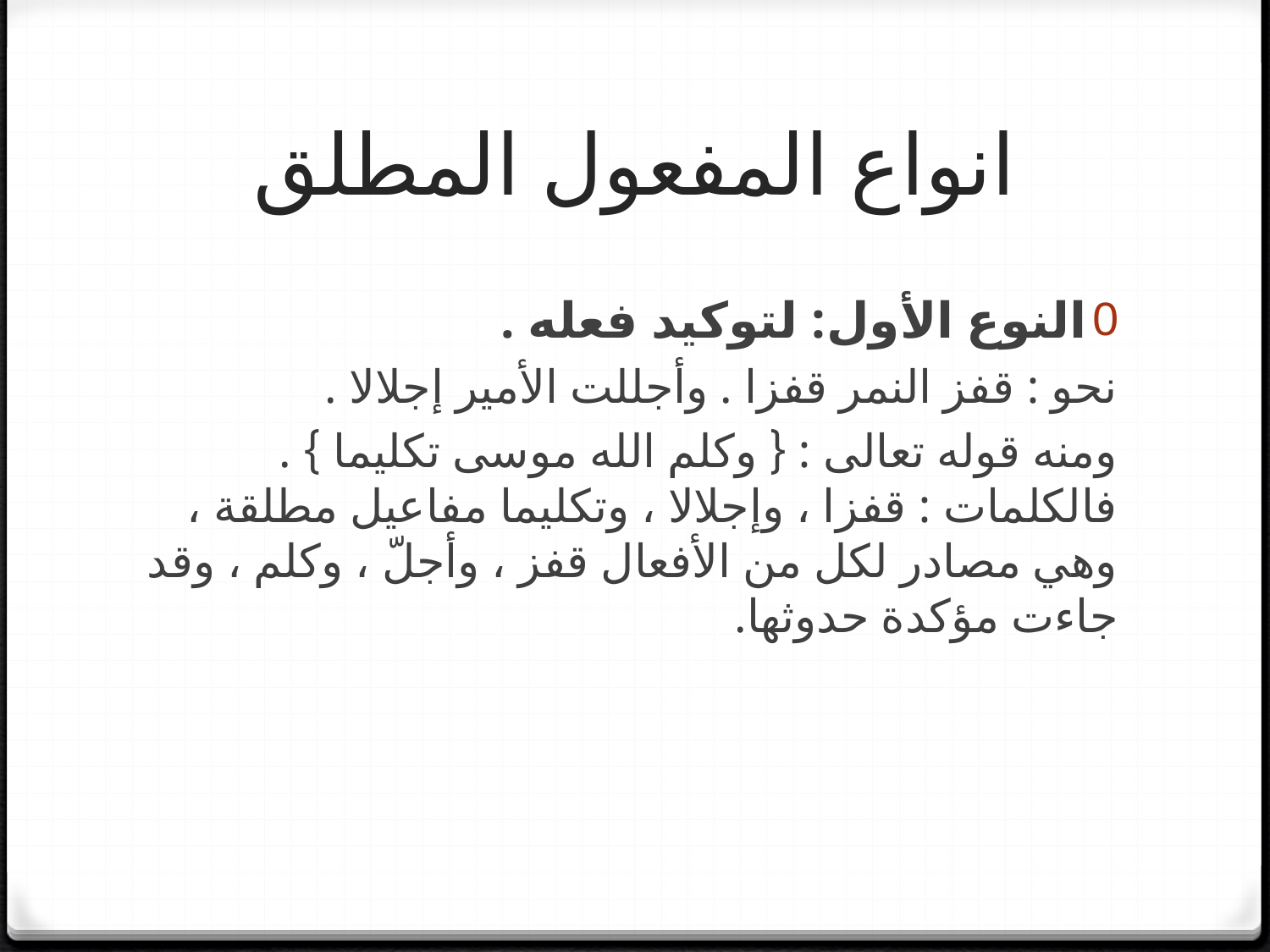

# انواع المفعول المطلق
النوع الأول: لتوكيد فعله .
نحو : قفز النمر قفزا . وأجللت الأمير إجلالا .
ومنه قوله تعالى : { وكلم الله موسى تكليما } . فالكلمات : قفزا ، وإجلالا ، وتكليما مفاعيل مطلقة ، وهي مصادر لكل من الأفعال قفز ، وأجلّ ، وكلم ، وقد جاءت مؤكدة حدوثها.